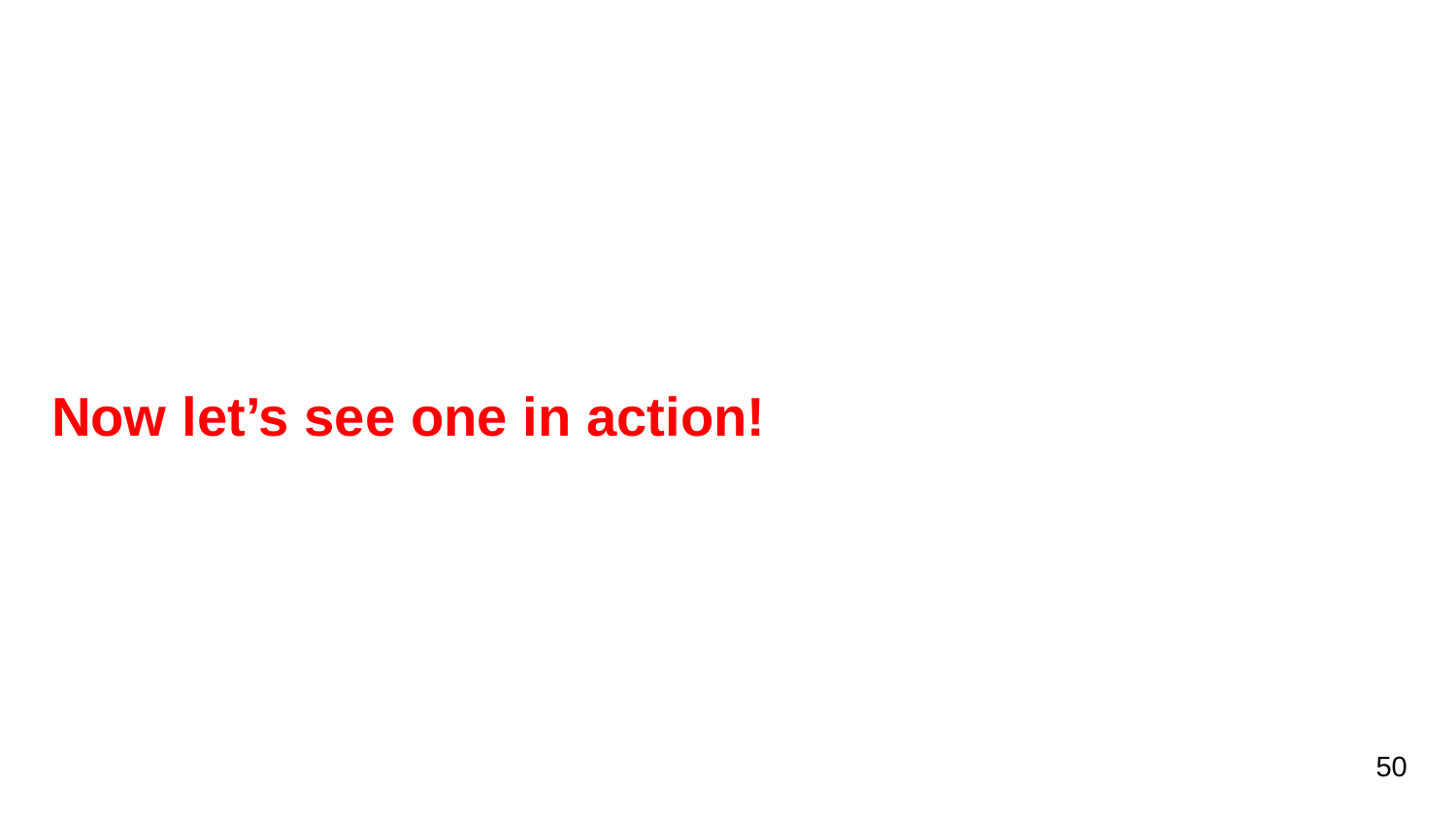

#

Now let’s see one in action!
50